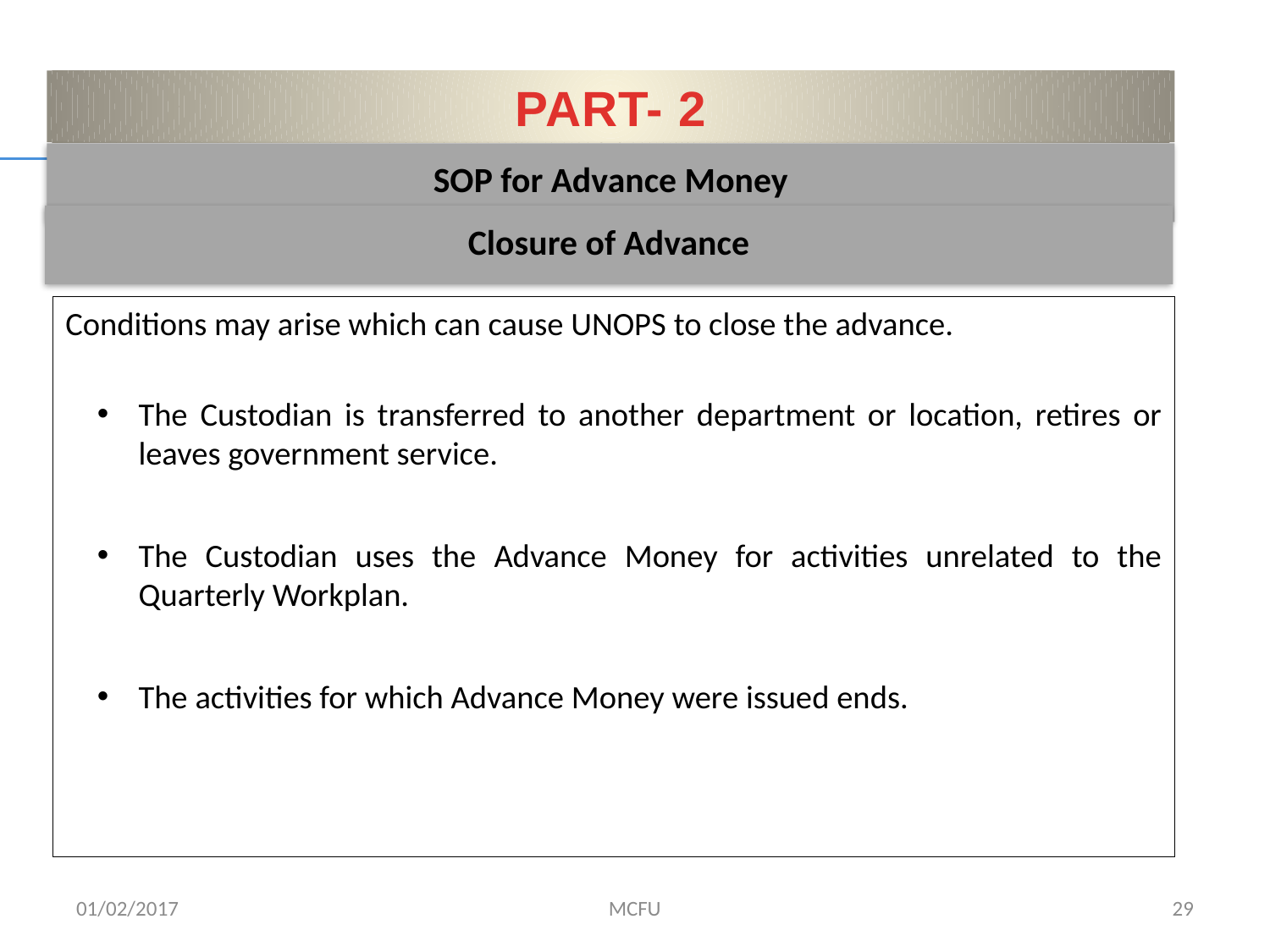

PART- 2
SOP for Advance Money
Closure of Advance
Conditions may arise which can cause UNOPS to close the advance.

The Custodian is transferred to another department or location, retires or leaves government service.

The Custodian uses the Advance Money for activities unrelated to the Quarterly Workplan.

The activities for which Advance Money were issued ends.

01/02/2017
MCFU
29